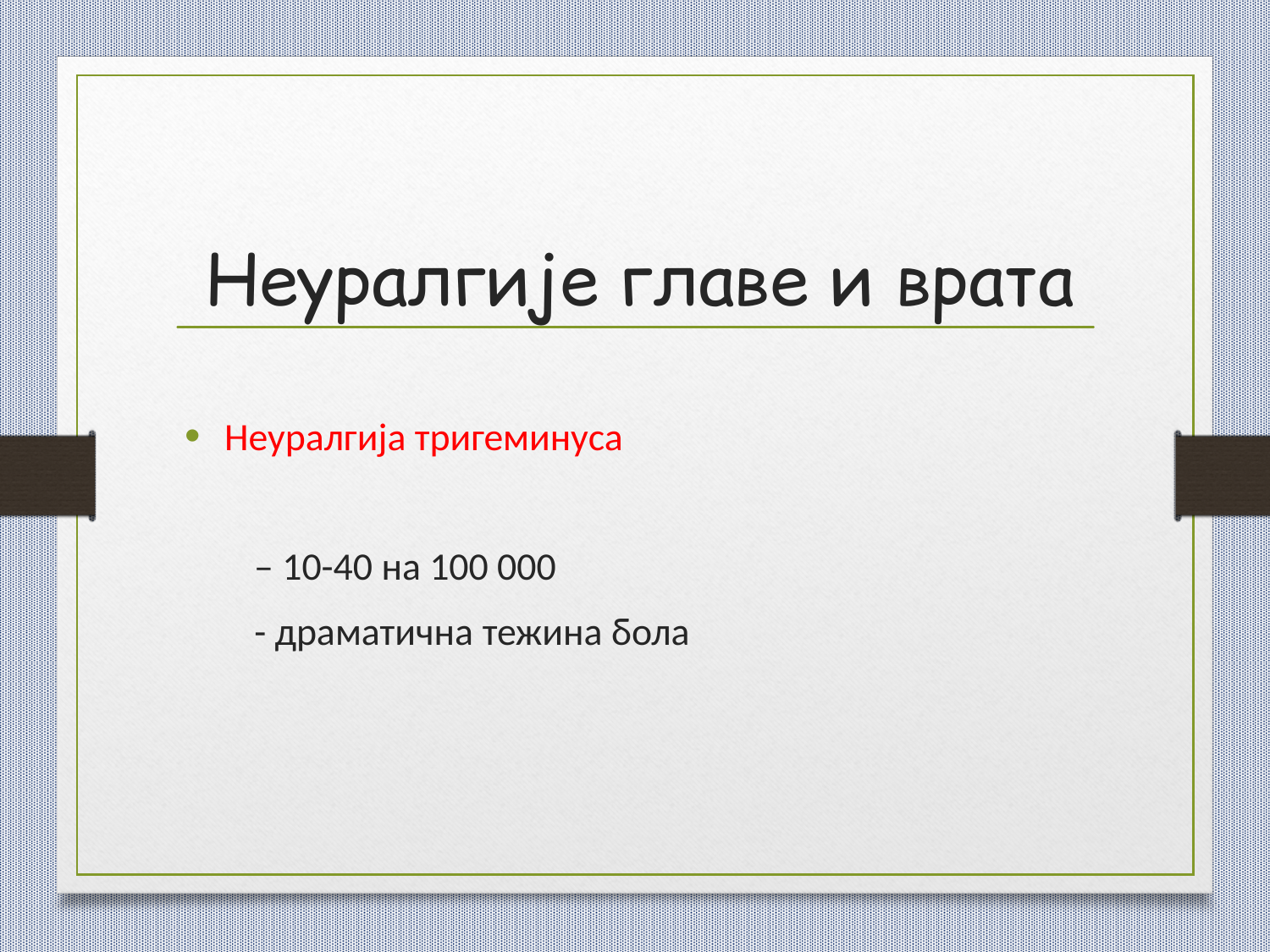

# Неуралгије главе и врата

Неуралгија тригеминуса

        – 10-40 на 100 000
        - драматична тежина бола